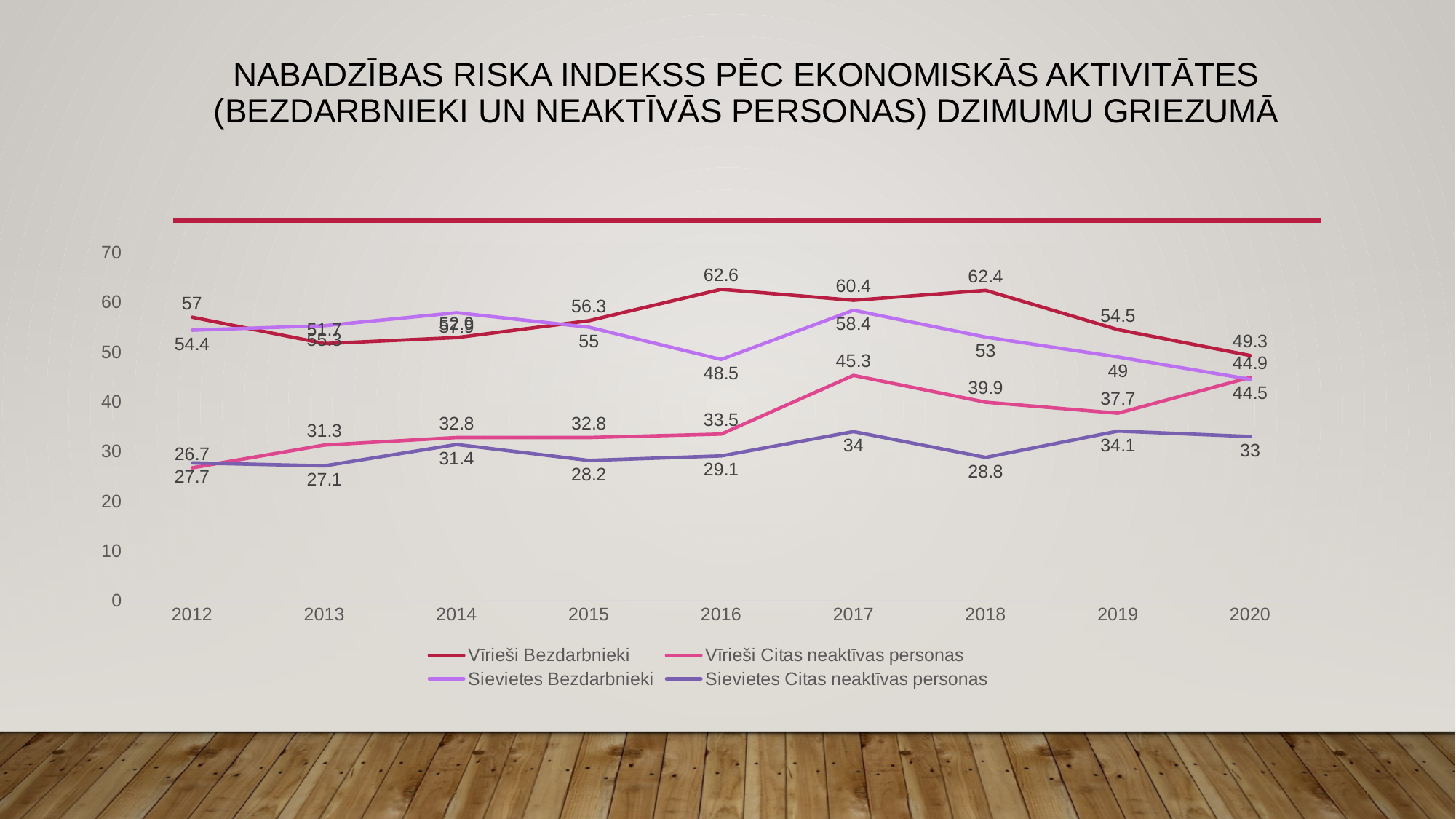

# Nabadzības riska indekss pēc ekonomiskās aktivitātes (bezdarbnieki un neaktīvās personas) dzimumu griezumā

### Chart

| Category | Vīrieši | Vīrieši | Sievietes | Sievietes |
|---|---|---|---|---|
| 2012 | 57.0 | 26.7 | 54.4 | 27.7 |
| 2013 | 51.7 | 31.3 | 55.3 | 27.1 |
| 2014 | 52.9 | 32.8 | 57.9 | 31.4 |
| 2015 | 56.3 | 32.8 | 55.0 | 28.2 |
| 2016 | 62.6 | 33.5 | 48.5 | 29.1 |
| 2017 | 60.4 | 45.3 | 58.4 | 34.0 |
| 2018 | 62.4 | 39.9 | 53.0 | 28.8 |
| 2019 | 54.5 | 37.7 | 49.0 | 34.1 |
| 2020 | 49.3 | 44.9 | 44.5 | 33.0 |